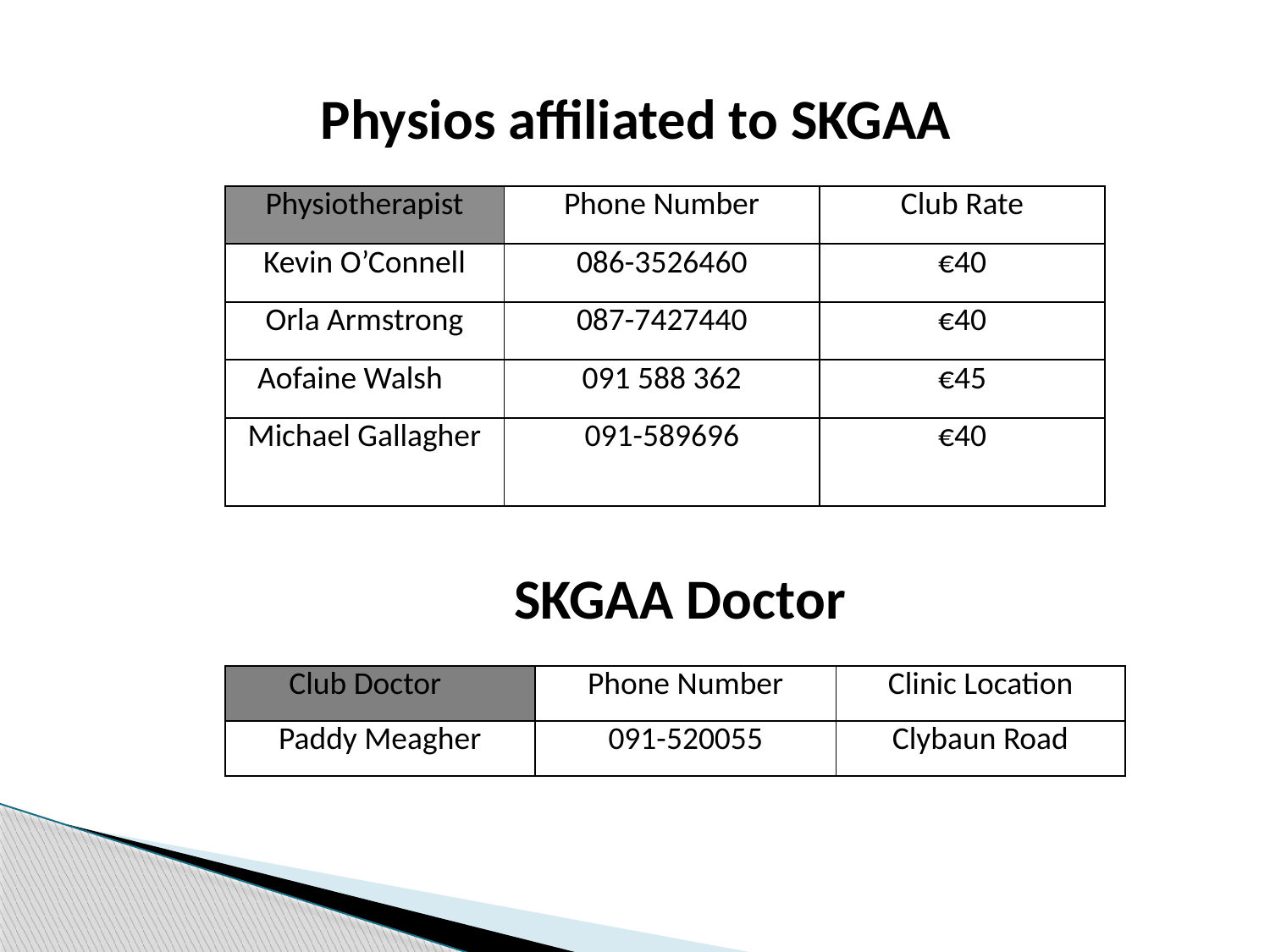

Physios affiliated to SKGAA
| Physiotherapist | Phone Number | Club Rate |
| --- | --- | --- |
| Kevin O’Connell | 086-3526460 | €40 |
| Orla Armstrong | 087-7427440 | €40 |
| Aofaine Walsh | 091 588 362 | €45 |
| Michael Gallagher | 091-589696 | €40 |
SKGAA Doctor
| Club Doctor | Phone Number | Clinic Location |
| --- | --- | --- |
| Paddy Meagher | 091-520055 | Clybaun Road |